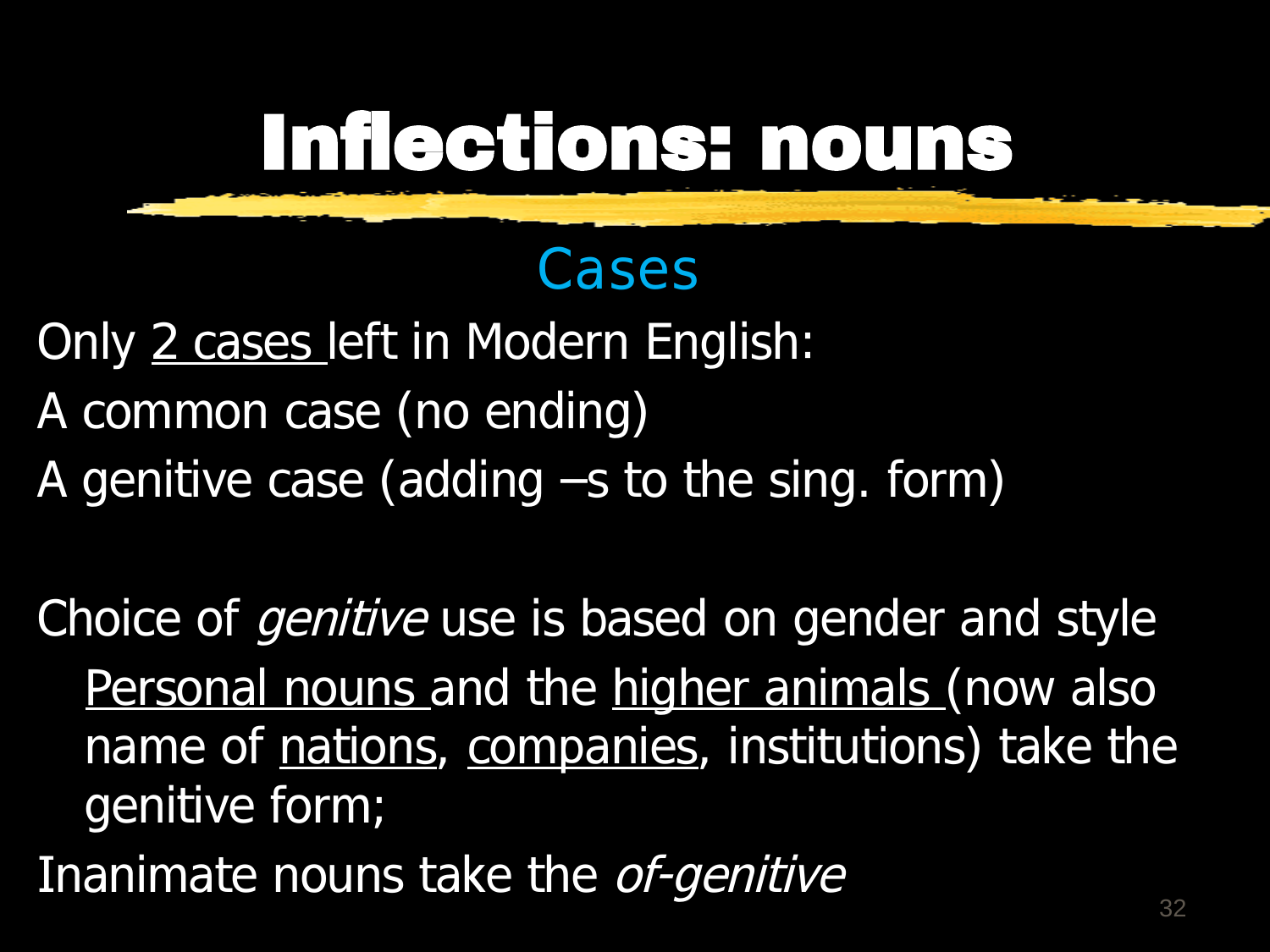

# Inflections: nouns
Cases
Only 2 cases left in Modern English:
A common case (no ending)
A genitive case (adding –s to the sing. form)

Choice of genitive use is based on gender and style
	Personal nouns and the higher animals (now also name of nations, companies, institutions) take the genitive form;
Inanimate nouns take the of-genitive

32